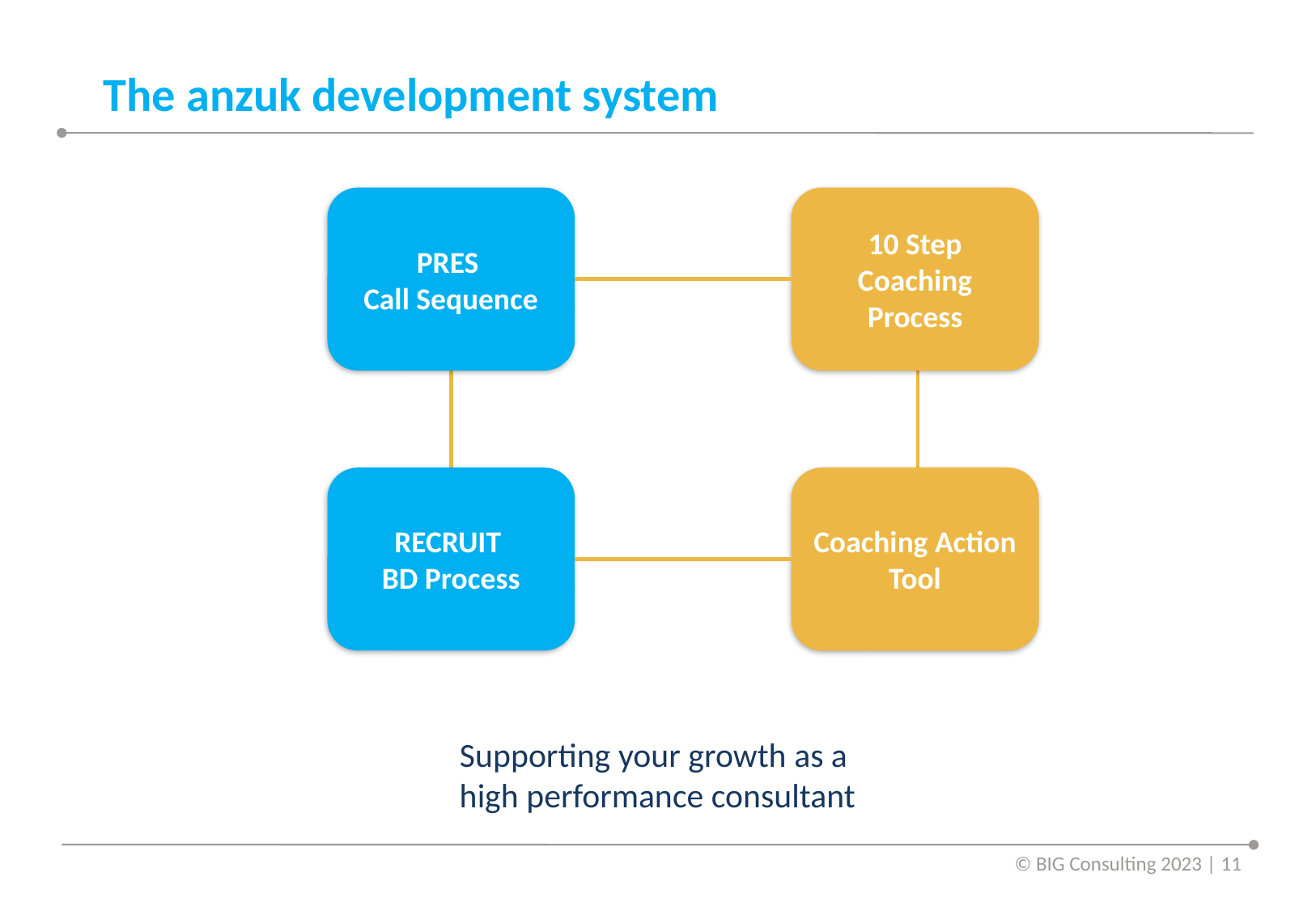

# The anzuk development system
PRES
Call Sequence
10 Step Coaching Process
RECRUIT
BD Process
Coaching Action Tool
Supporting your growth as a
high performance consultant